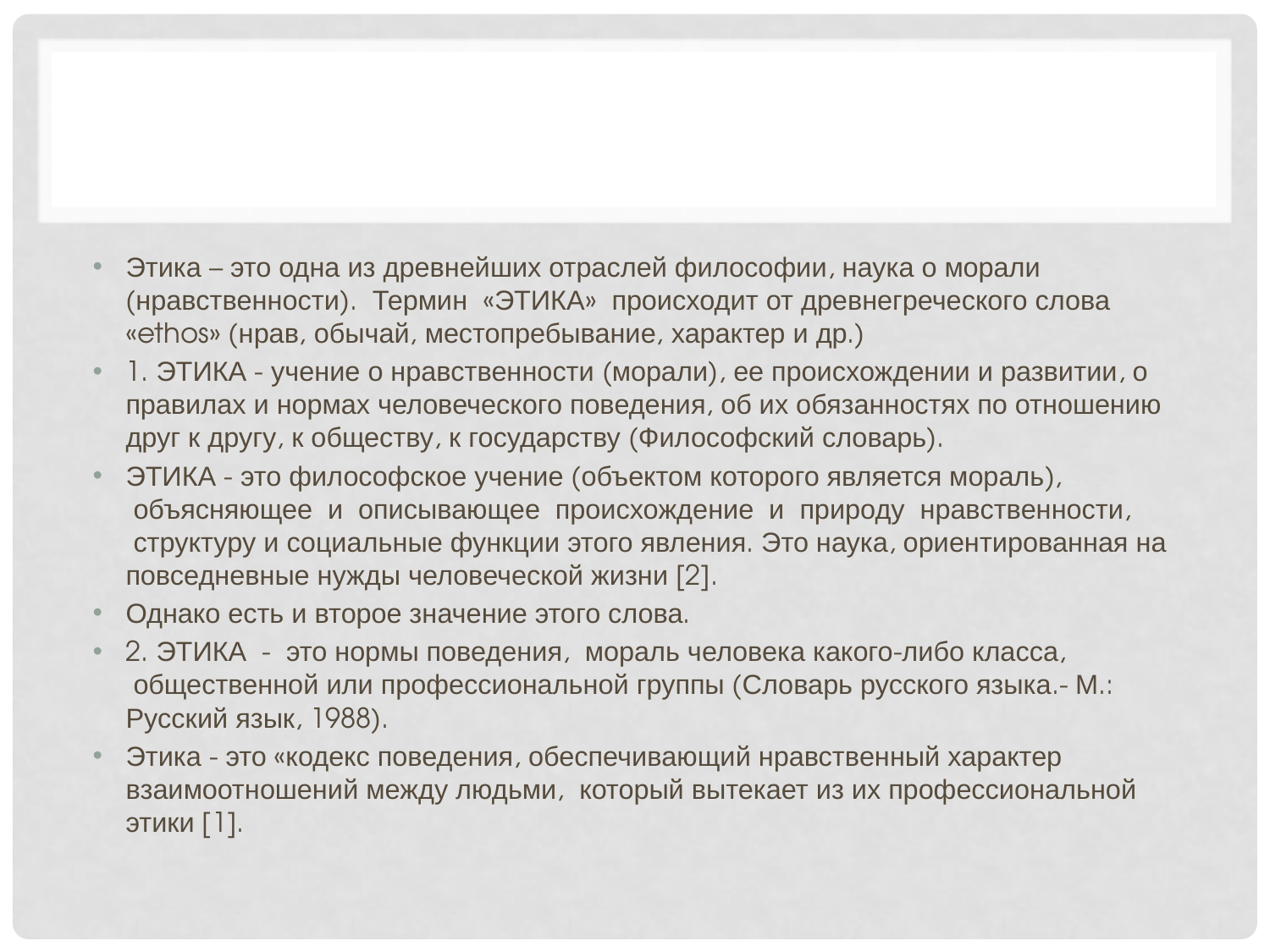

#
Этика – это одна из древнейших отраслей философии, наука о морали (нравственности).  Термин  «ЭТИКА»  происходит от древнегреческого слова «ethos» (нрав, обычай, местопребывание, характер и др.)
1. ЭТИКА - учение о нравственности (морали), ее происхождении и развитии, о правилах и нормах человеческого поведения, об их обязанностях по отношению друг к другу, к обществу, к государству (Философский словарь).
ЭТИКА - это философское учение (объектом которого является мораль),  объясняющее  и  описывающее  происхождение  и  природу  нравственности,  структуру и социальные функции этого явления. Это наука, ориентированная на повседневные нужды человеческой жизни [2].
Однако есть и второе значение этого слова.
2. ЭТИКА  -  это нормы поведения,  мораль человека какого-либо класса,  общественной или профессиональной группы (Словарь русского языка.- М.: Русский язык, 1988).
Этика - это «кодекс поведения, обеспечивающий нравственный характер взаимоотношений между людьми,  который вытекает из их профессиональной этики [1].